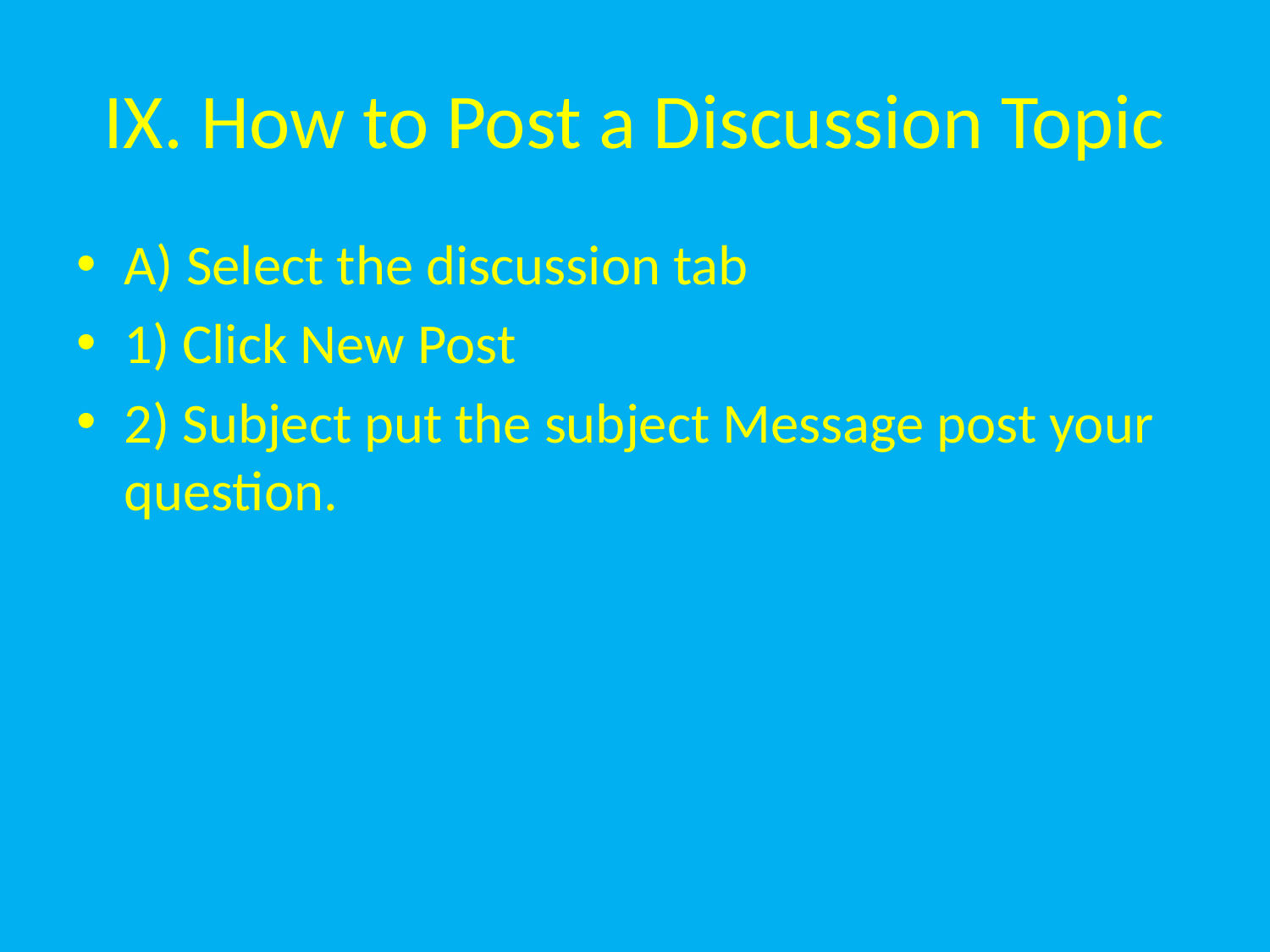

# IX. How to Post a Discussion Topic
A) Select the discussion tab
1) Click New Post
2) Subject put the subject Message post your question.